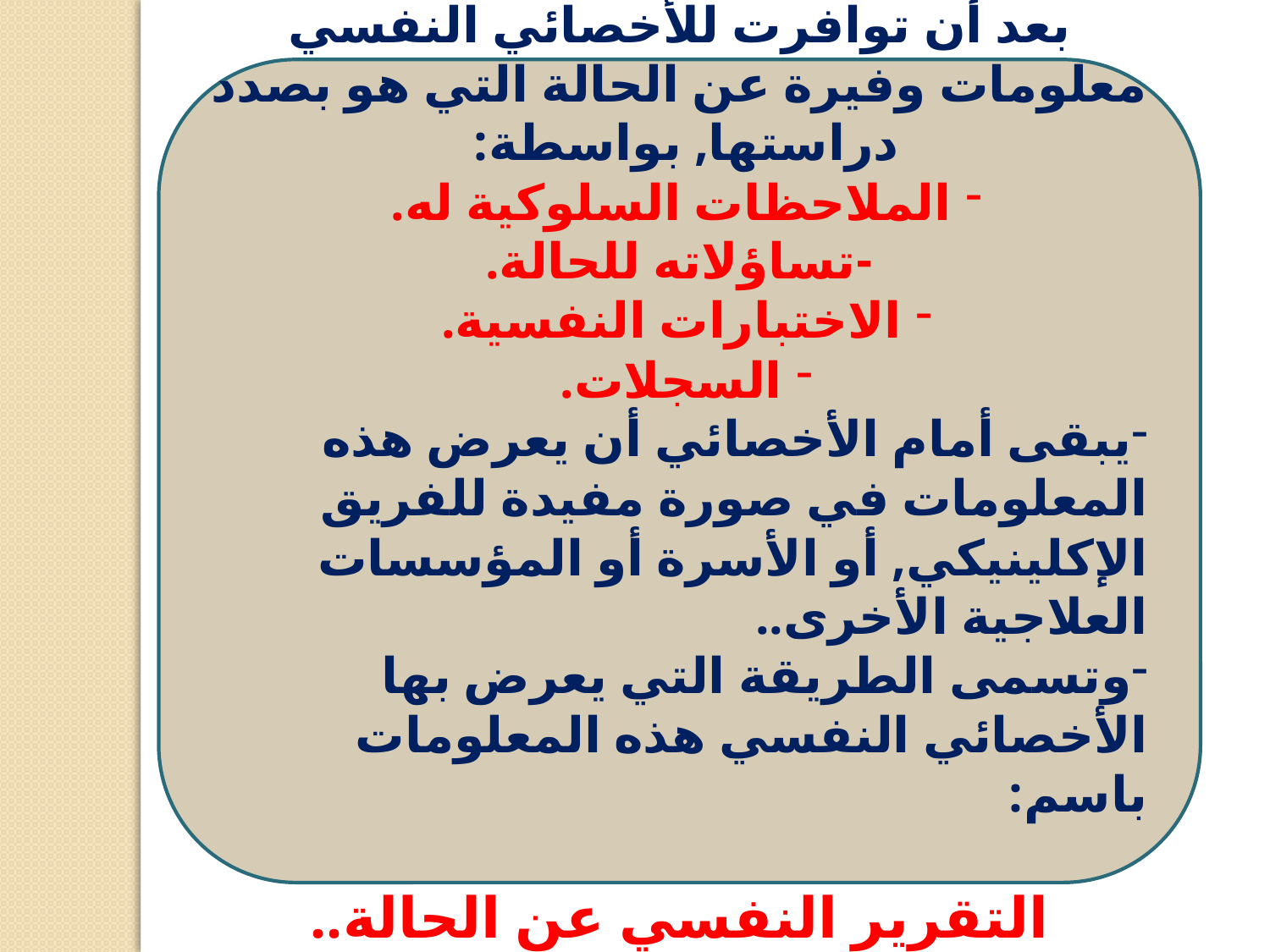

بعد أن توافرت للأخصائي النفسي معلومات وفيرة عن الحالة التي هو بصدد دراستها, بواسطة:
الملاحظات السلوكية له.
-تساؤلاته للحالة.
الاختبارات النفسية.
السجلات.
يبقى أمام الأخصائي أن يعرض هذه المعلومات في صورة مفيدة للفريق الإكلينيكي, أو الأسرة أو المؤسسات العلاجية الأخرى..
وتسمى الطريقة التي يعرض بها الأخصائي النفسي هذه المعلومات باسم:

التقرير النفسي عن الحالة..